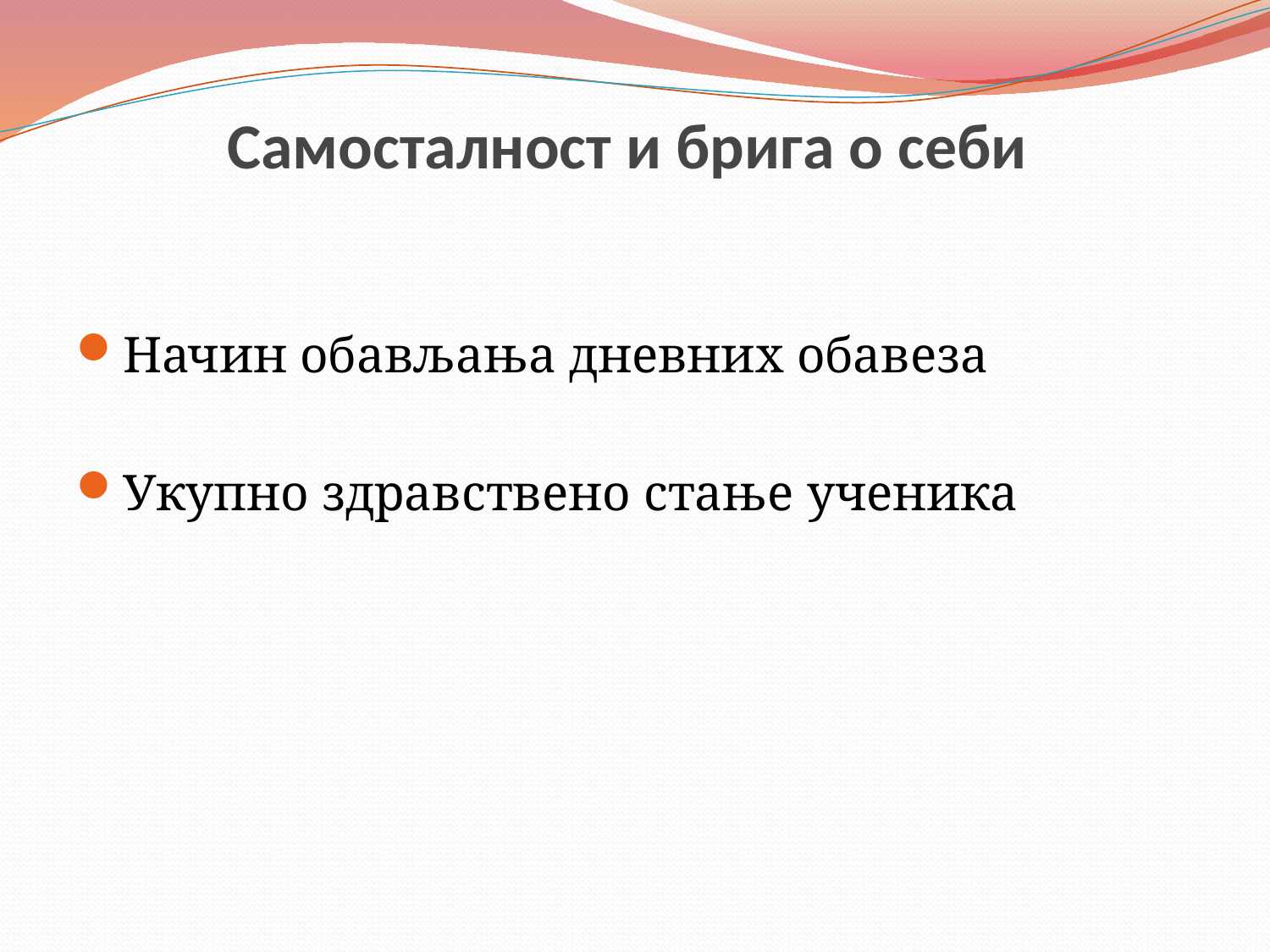

# Самосталност и брига о себи
Начин обављања дневних обавеза

Укупно здравствено стање ученика